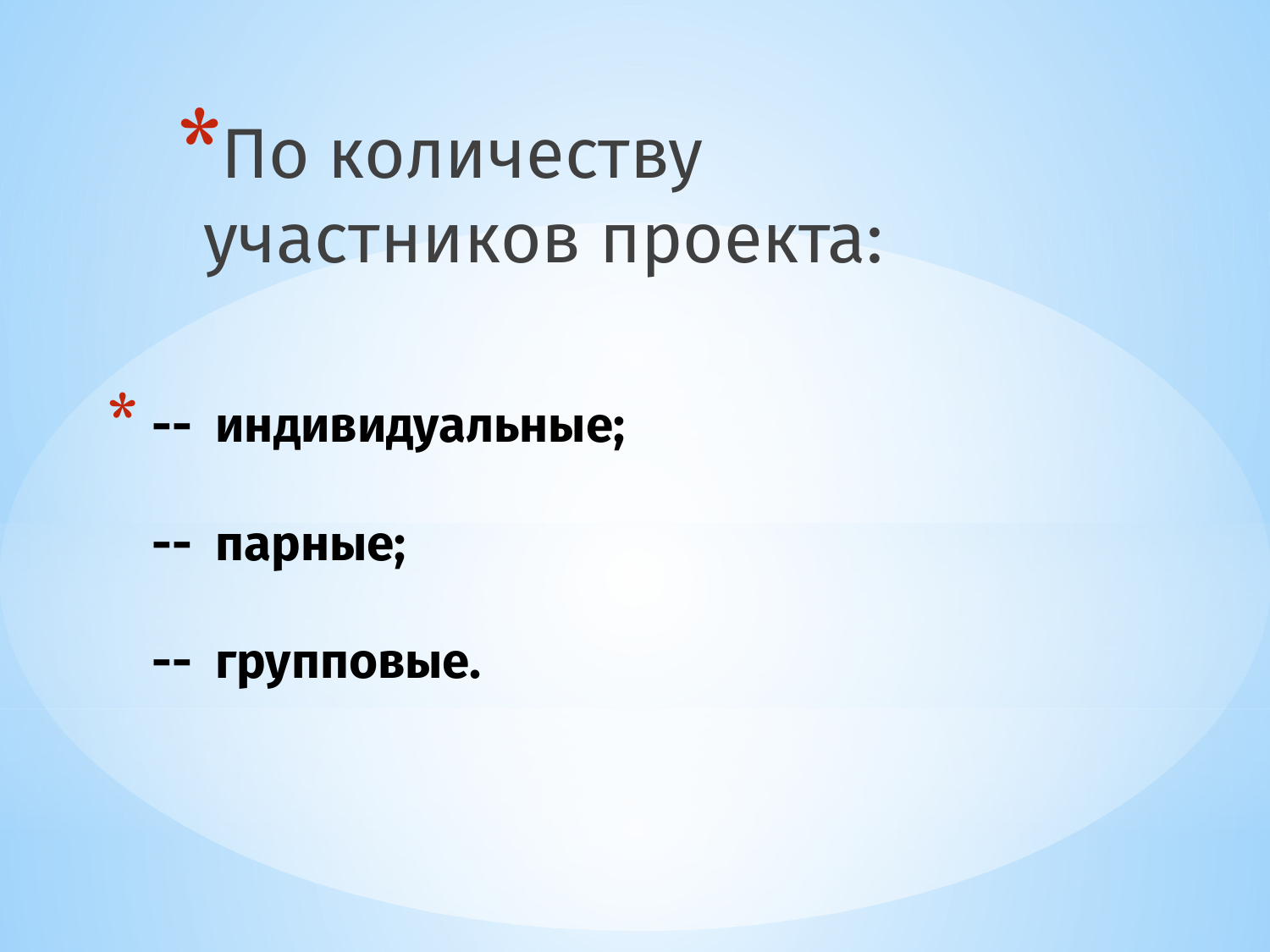

По количеству  участников проекта:
# --  индивидуальные; --  парные; --  групповые.